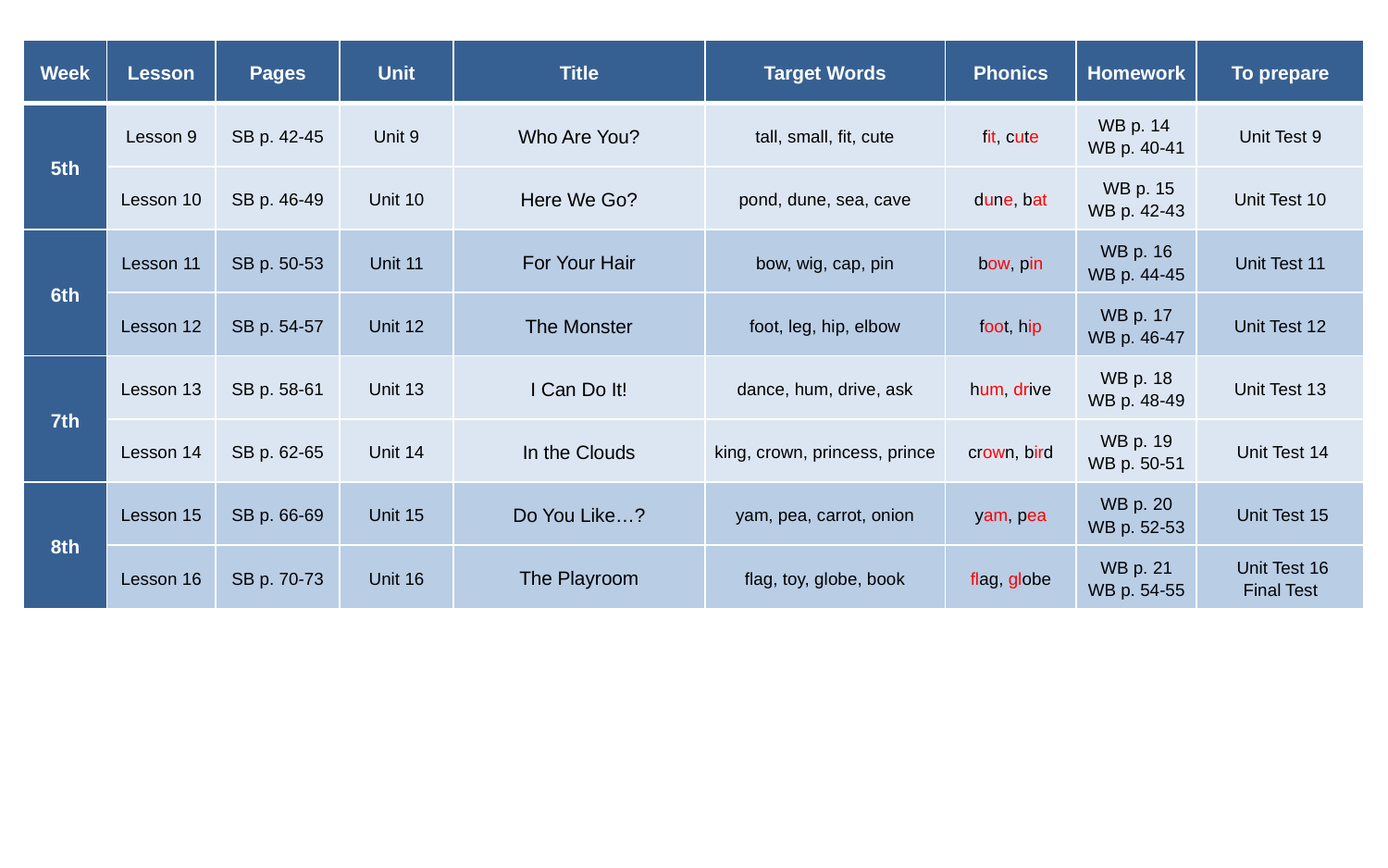

| Week | Lesson | Pages | Unit | Title | Target Words | Phonics | Homework | To prepare |
| --- | --- | --- | --- | --- | --- | --- | --- | --- |
| 5th | Lesson 9 | SB p. 42-45 | Unit 9 | Who Are You? | tall, small, fit, cute | fit, cute | WB p. 14 WB p. 40-41 | Unit Test 9 |
|  | Lesson 10 | SB p. 46-49 | Unit 10 | Here We Go? | pond, dune, sea, cave | dune, bat | WB p. 15 WB p. 42-43 | Unit Test 10 |
| 6th | Lesson 11 | SB p. 50-53 | Unit 11 | For Your Hair | bow, wig, cap, pin | bow, pin | WB p. 16 WB p. 44-45 | Unit Test 11 |
|  | Lesson 12 | SB p. 54-57 | Unit 12 | The Monster | foot, leg, hip, elbow | foot, hip | WB p. 17 WB p. 46-47 | Unit Test 12 |
| 7th | Lesson 13 | SB p. 58-61 | Unit 13 | I Can Do It! | dance, hum, drive, ask | hum, drive | WB p. 18 WB p. 48-49 | Unit Test 13 |
|  | Lesson 14 | SB p. 62-65 | Unit 14 | In the Clouds | king, crown, princess, prince | crown, bird | WB p. 19 WB p. 50-51 | Unit Test 14 |
| 8th | Lesson 15 | SB p. 66-69 | Unit 15 | Do You Like…? | yam, pea, carrot, onion | yam, pea | WB p. 20 WB p. 52-53 | Unit Test 15 |
|  | Lesson 16 | SB p. 70-73 | Unit 16 | The Playroom | flag, toy, globe, book | flag, globe | WB p. 21 WB p. 54-55 | Unit Test 16 Final Test |